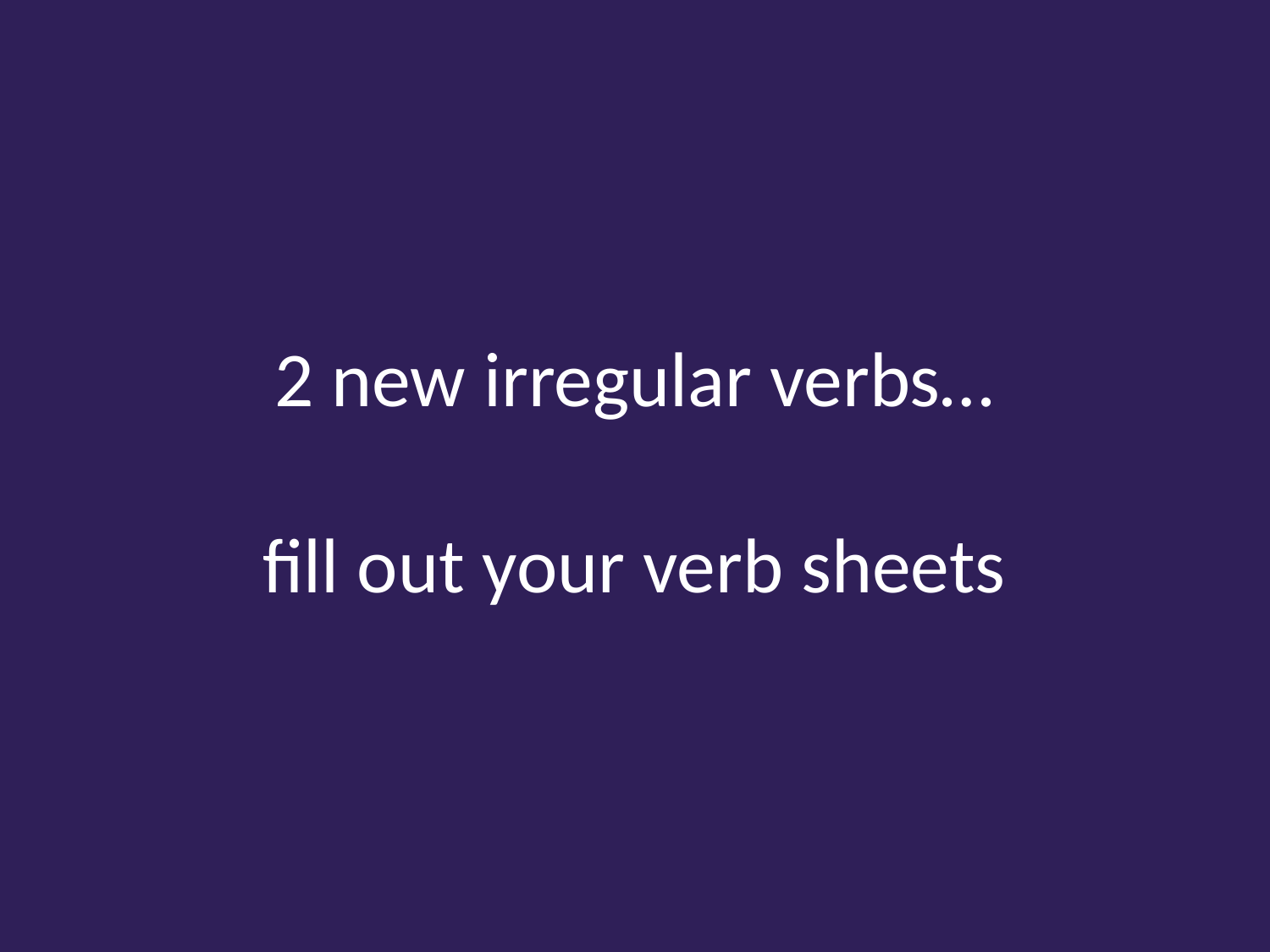

# 2 new irregular verbs… fill out your verb sheets